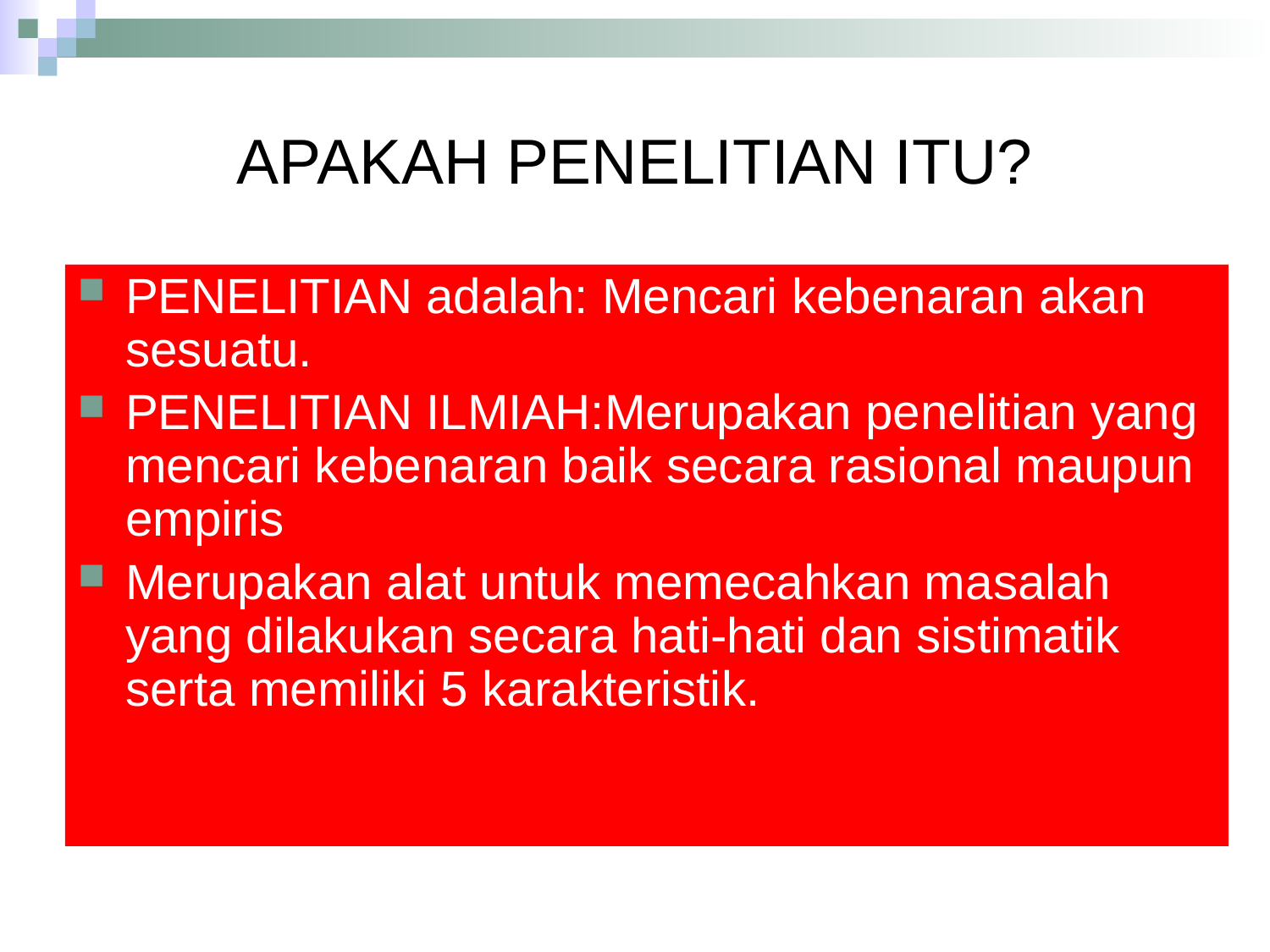

# APAKAH PENELITIAN ITU?
PENELITIAN adalah: Mencari kebenaran akan sesuatu.
PENELITIAN ILMIAH:Merupakan penelitian yang mencari kebenaran baik secara rasional maupun empiris
Merupakan alat untuk memecahkan masalah yang dilakukan secara hati-hati dan sistimatik serta memiliki 5 karakteristik.